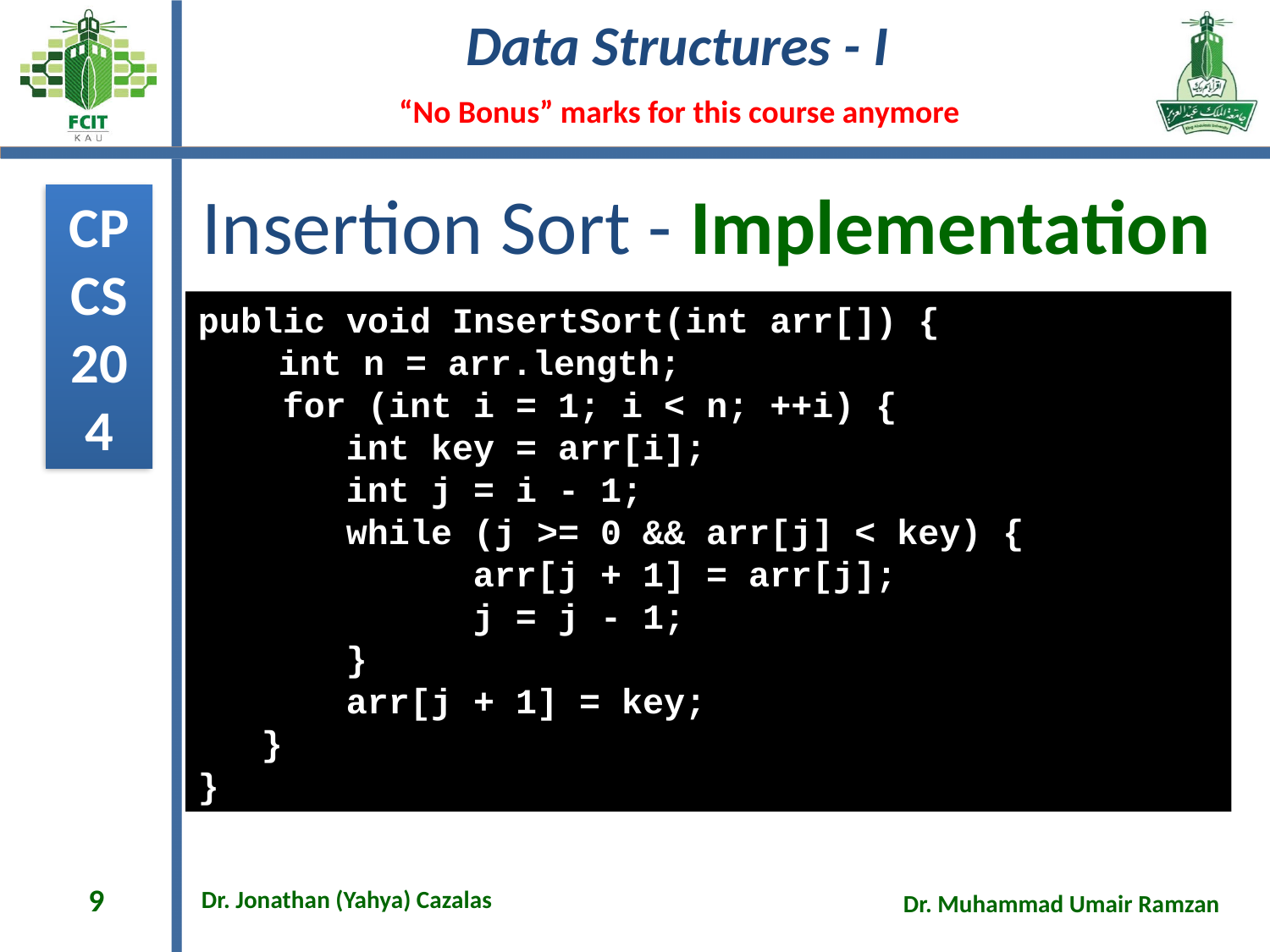

# Insertion Sort - Implementation
public void InsertSort(int arr[]) {
          int n = arr.length;
    for (int i = 1; i < n; ++i) {
       int key = arr[i];
       int j = i - 1;
       while (j >= 0 && arr[j] < key) {
             arr[j + 1] = arr[j];
             j = j - 1;
       }
       arr[j + 1] = key;
   }
}

9